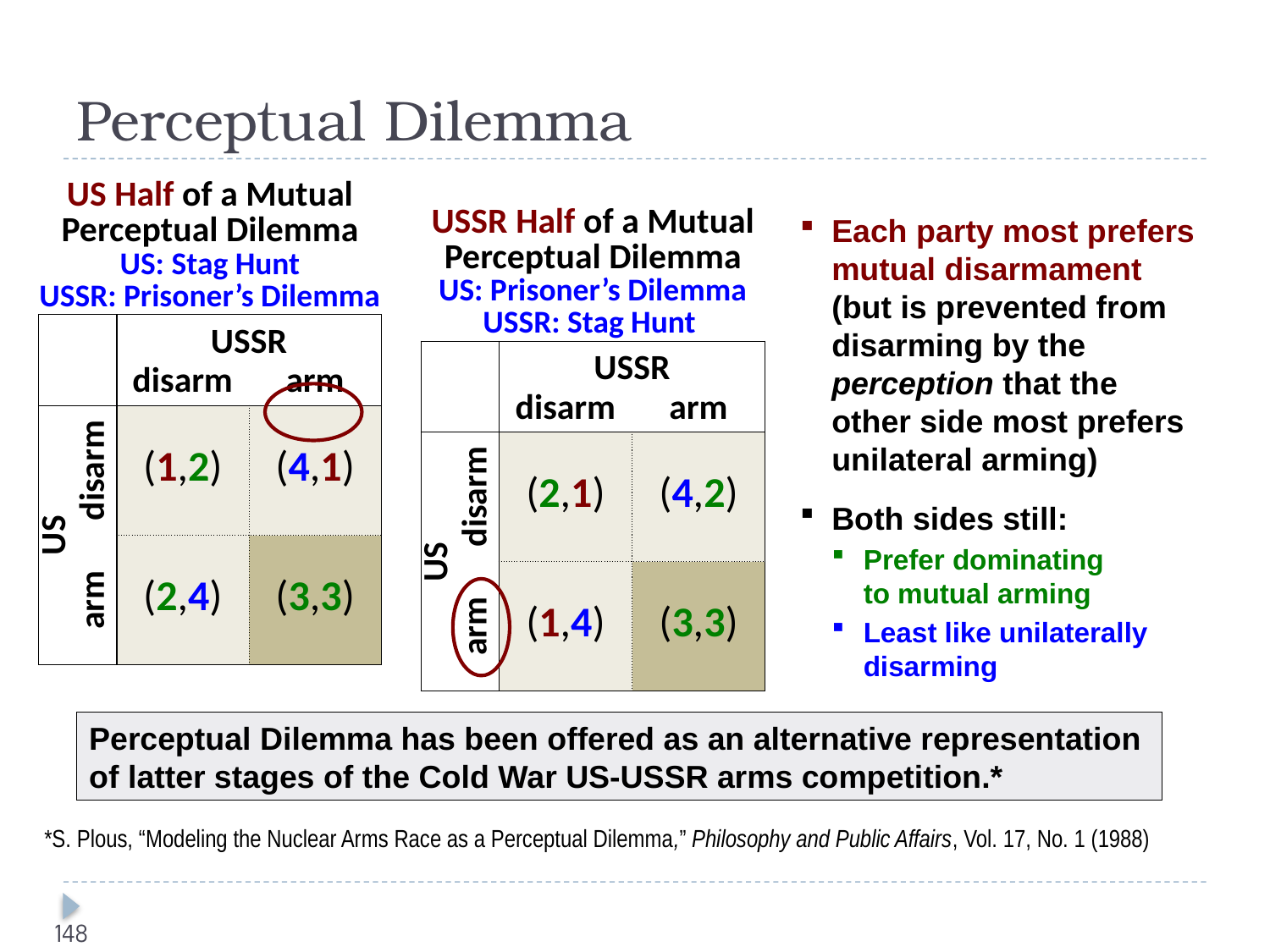

# Perceptual Dilemma
| US Half of a Mutual Perceptual Dilemma US: Stag Hunt USSR: Prisoner’s Dilemma |  |  |  |
| --- | --- | --- | --- |
|  |  | USSR |  |
|  |  | disarm | arm |
| US | disarm | (1,2) | (4,1) |
|  | arm | (2,4) | (3,3) |
| USSR Half of a Mutual Perceptual Dilemma US: Prisoner’s Dilemma USSR: Stag Hunt |  |  |  |
| --- | --- | --- | --- |
|  |  | USSR |  |
|  |  | disarm | arm |
| US | disarm | (2,1) | (4,2) |
|  | arm | (1,4) | (3,3) |
Each party most prefers mutual disarmament    (but is prevented from disarming by the perception that the     other side most prefers unilateral arming)
Both sides still:
Prefer dominating                 to mutual arming
Least like unilaterally disarming

Perceptual Dilemma has been offered as an alternative representation of latter stages of the Cold War US-USSR arms competition.*
*S. Plous, “Modeling the Nuclear Arms Race as a Perceptual Dilemma,” Philosophy and Public Affairs, Vol. 17, No. 1 (1988)
148